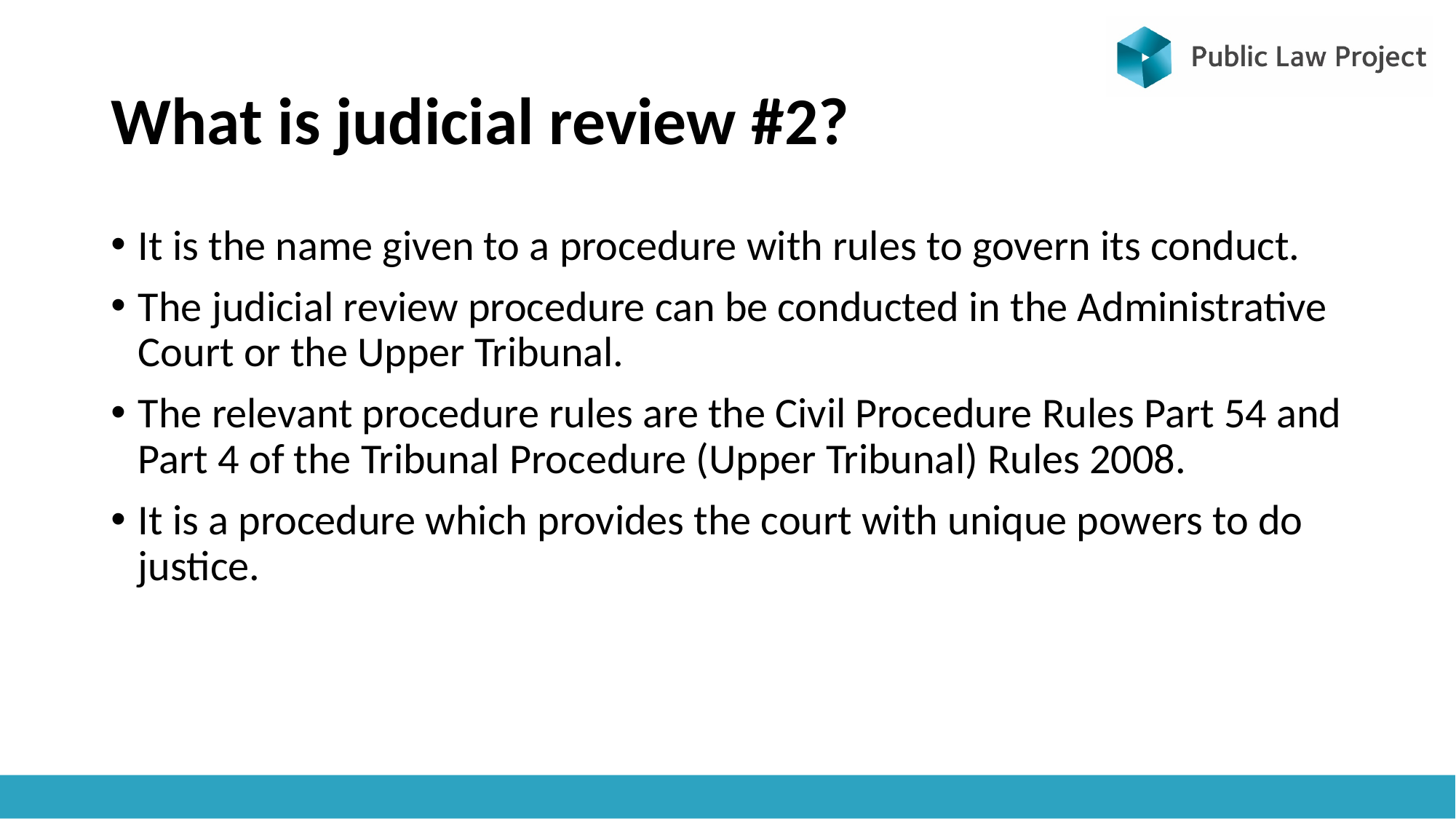

# What is judicial review #2?
It is the name given to a procedure with rules to govern its conduct.
The judicial review procedure can be conducted in the Administrative Court or the Upper Tribunal.
The relevant procedure rules are the Civil Procedure Rules Part 54 and Part 4 of the Tribunal Procedure (Upper Tribunal) Rules 2008.
It is a procedure which provides the court with unique powers to do justice.